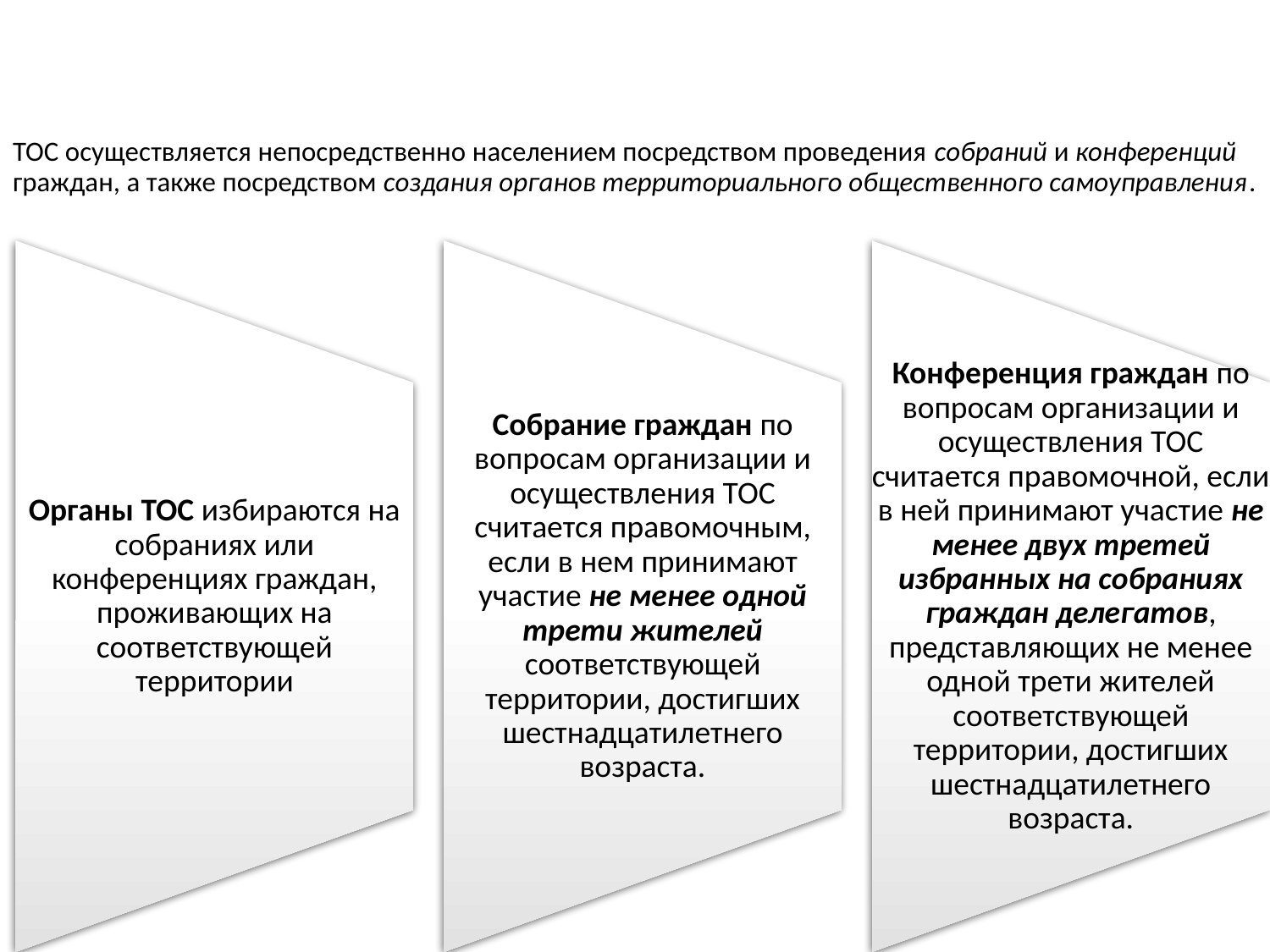

# ТОС осуществляется непосредственно населением посредством проведения собраний и конференций граждан, а также посредством создания органов территориального общественного самоуправления.
Органы ТОС избираются на собраниях или конференциях граждан, проживающих на соответствующей территории
Собрание граждан по вопросам организации и осуществления ТОС считается правомочным, если в нем принимают участие не менее одной трети жителей соответствующей территории, достигших шестнадцатилетнего возраста.
Конференция граждан по вопросам организации и осуществления ТОС считается правомочной, если в ней принимают участие не менее двух третей избранных на собраниях граждан делегатов, представляющих не менее одной трети жителей соответствующей территории, достигших шестнадцатилетнего возраста.